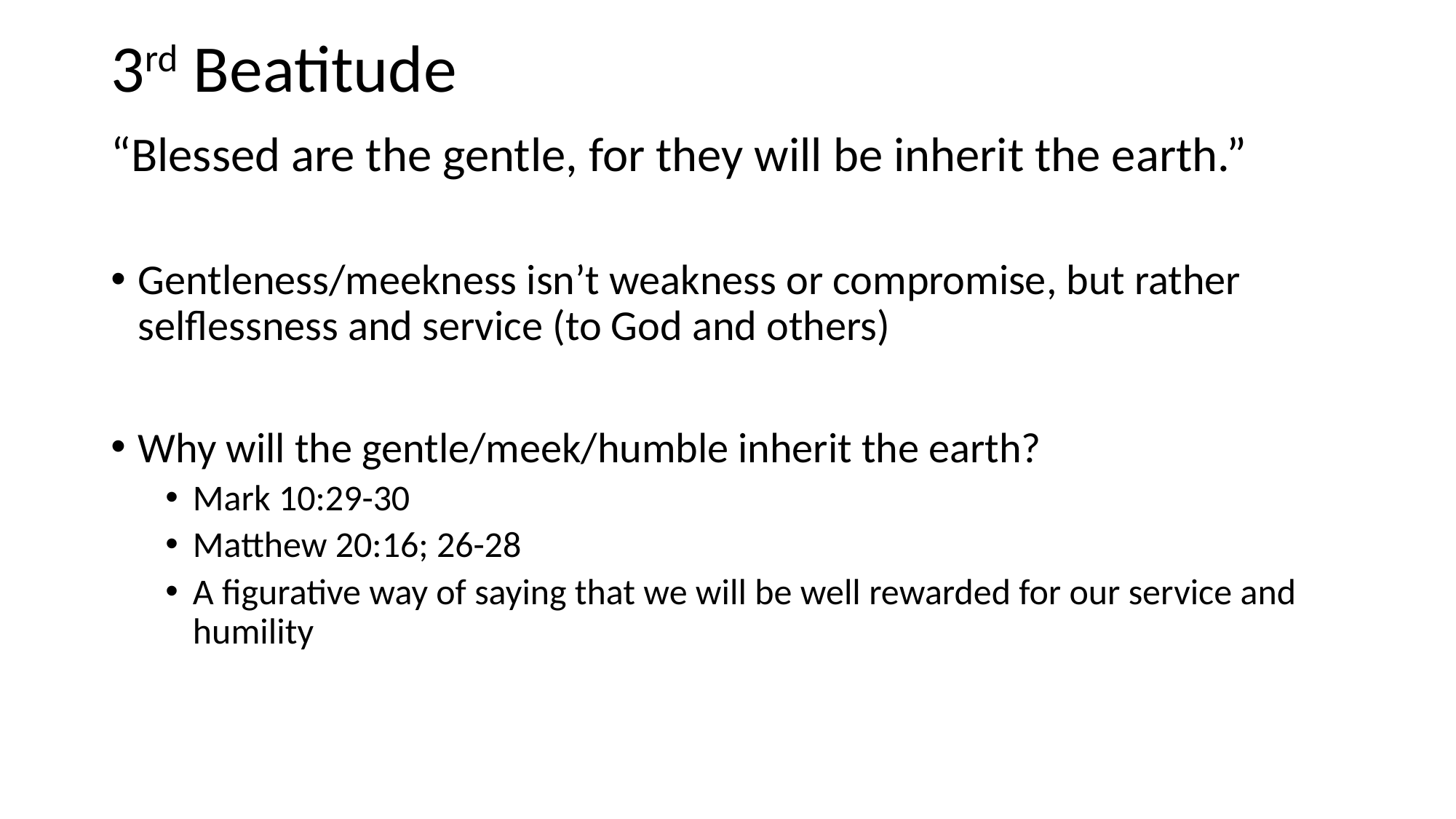

# 3rd Beatitude
“Blessed are the gentle, for they will be inherit the earth.”

Gentleness/meekness isn’t weakness or compromise, but rather selflessness and service (to God and others)

Why will the gentle/meek/humble inherit the earth?
Mark 10:29-30
Matthew 20:16; 26-28
A figurative way of saying that we will be well rewarded for our service and humility